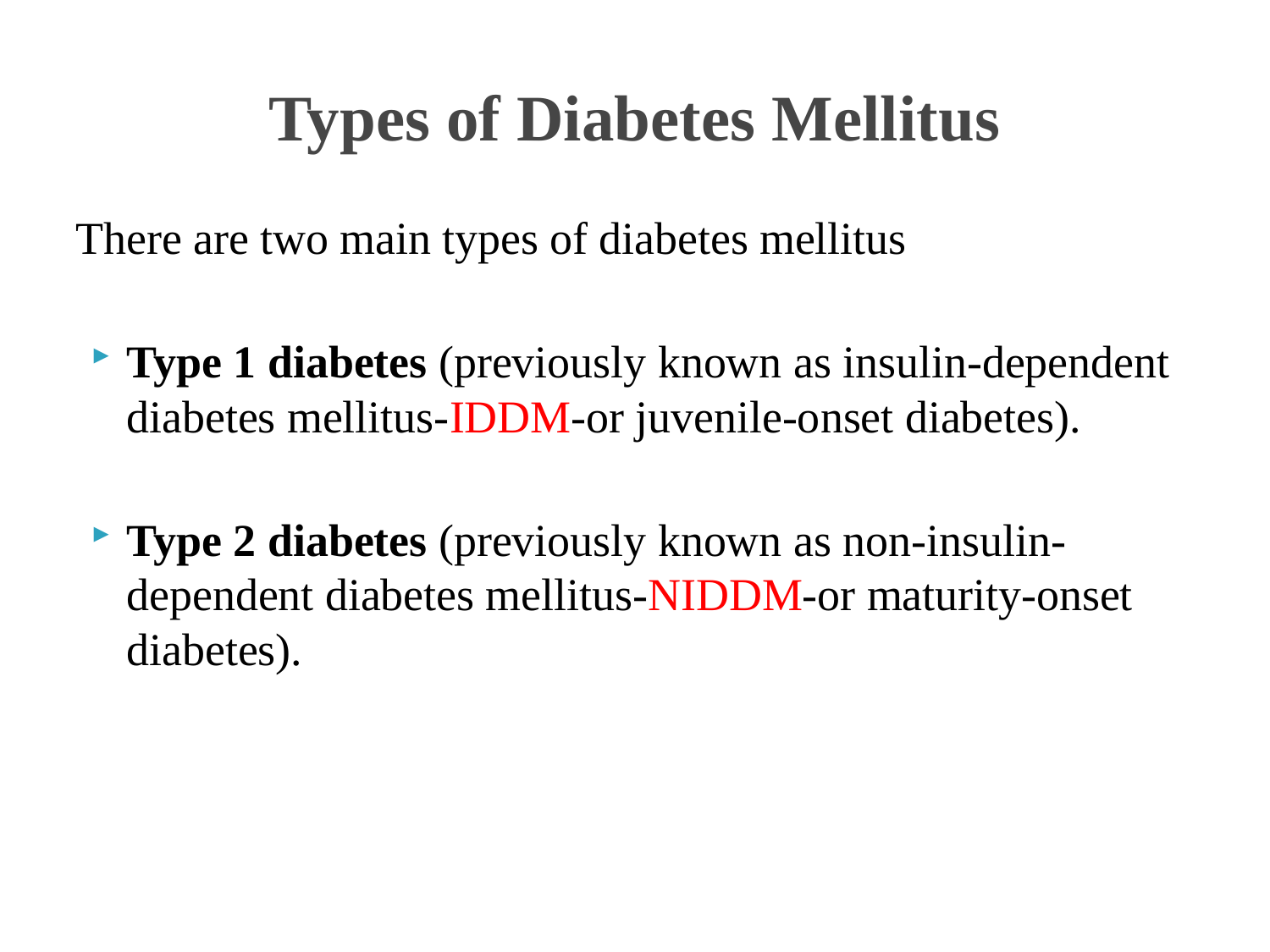

# Types of Diabetes Mellitus
There are two main types of diabetes mellitus

Type 1 diabetes (previously known as insulin-dependent diabetes mellitus-IDDM-or juvenile-onset diabetes).

Type 2 diabetes (previously known as non-insulin-dependent diabetes mellitus-NIDDM-or maturity-onset diabetes).